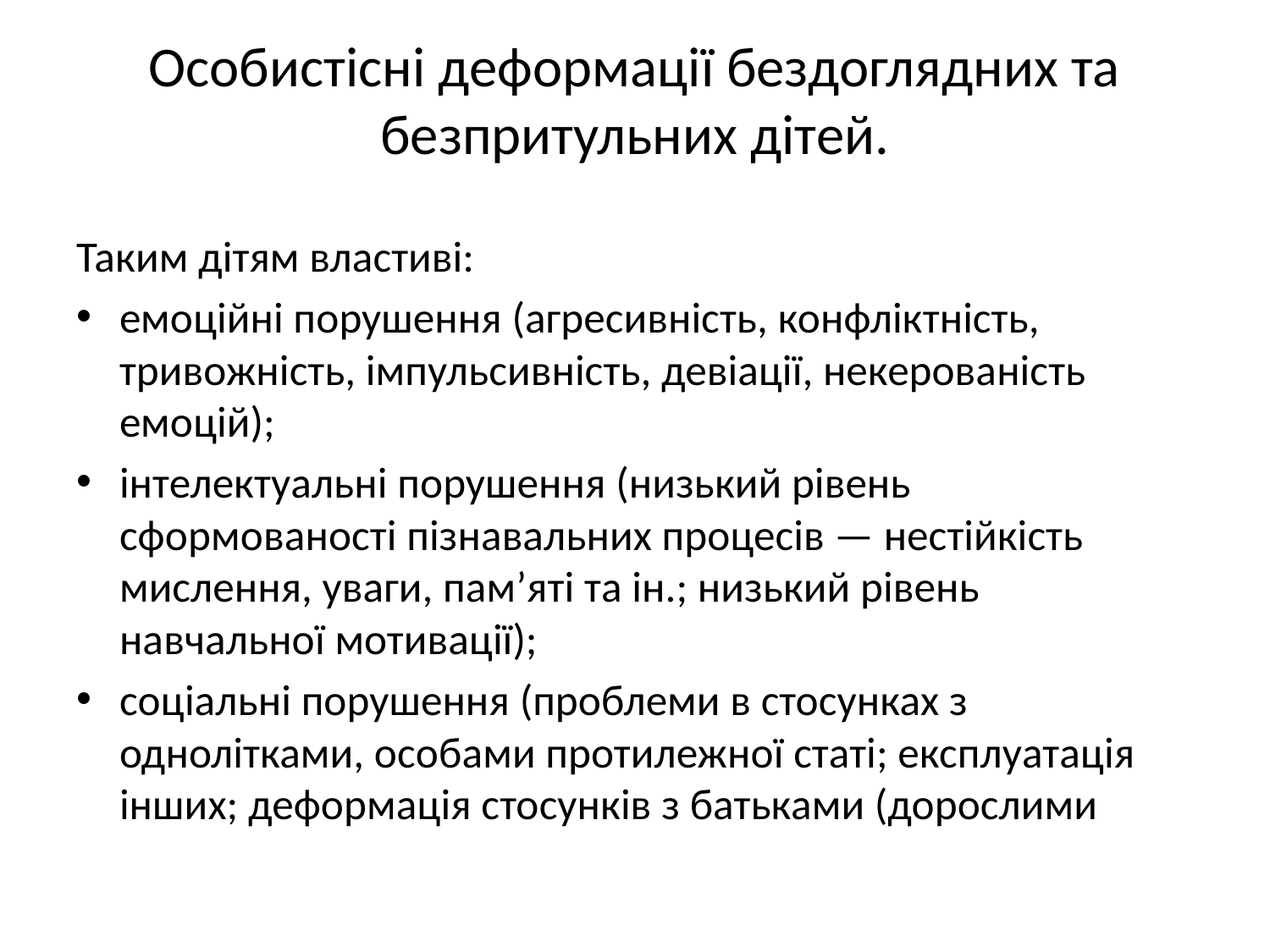

# Особистісні деформації бездоглядних та безпритульних дітей.
Таким дітям властиві:
емоційні порушення (агресивність, конфліктність, тривожність, імпульсивність, девіації, некерованість емоцій);
інтелектуальні порушення (низький рівень сформованості пізнавальних процесів — нестійкість мислення, уваги, пам’яті та ін.; низький рівень навчальної мотивації);
соціальні порушення (проблеми в стосунках з однолітками, особами протилежної статі; експлуатація інших; деформація стосунків з батьками (дорослими